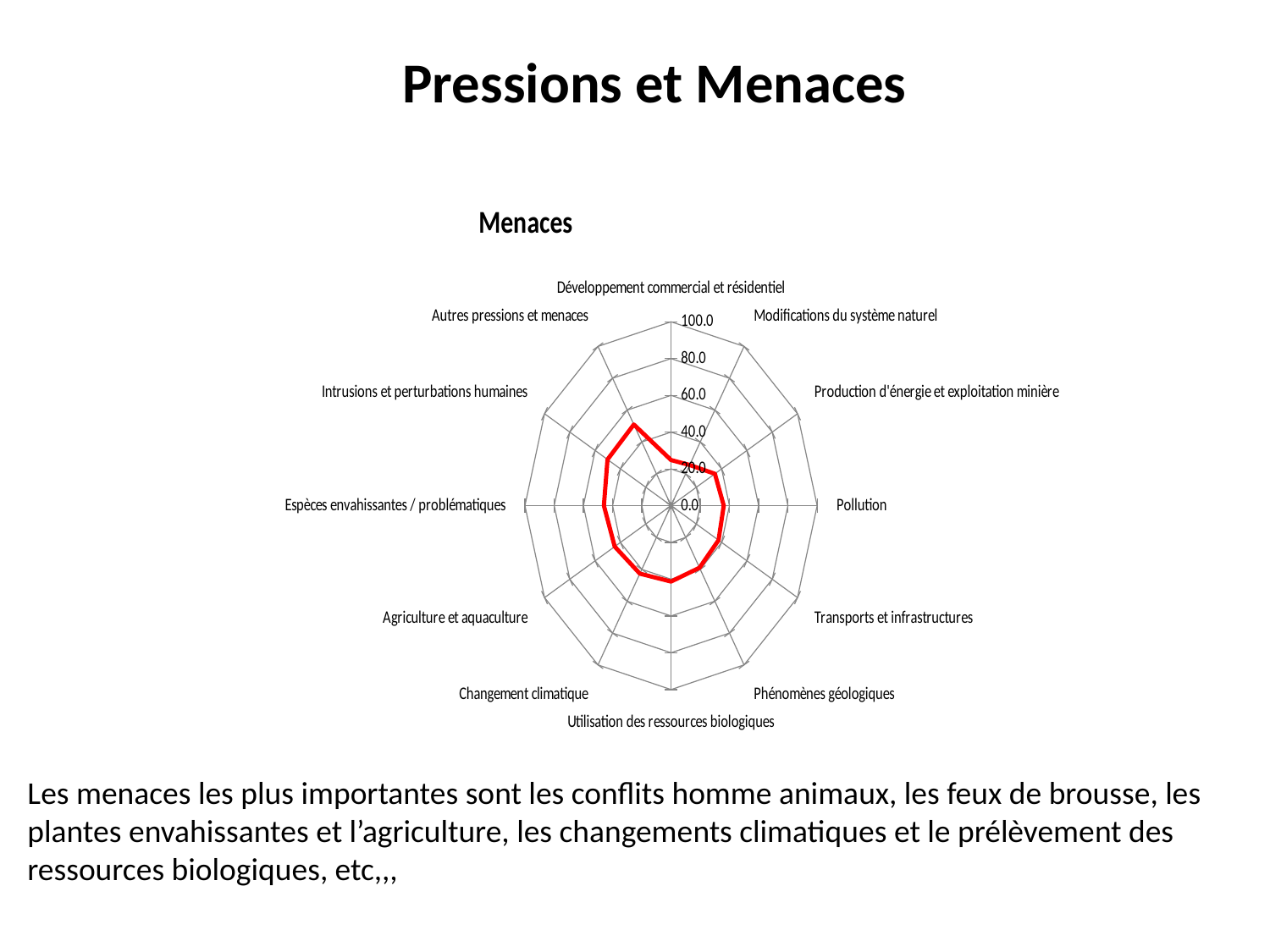

# Pressions et Menaces

### Chart: Menaces

| Category |  |
|---|---|
| Développement commercial et résidentiel | 24.814285714285724 |
| Modifications du système naturel | 25.528571428571432 |
| Production d'énergie et exploitation minière | 34.66428571428572 |
| Pollution | 36.092857142857156 |
| Transports et infrastructures | 37.55714285714285 |
| Phénomènes géologiques | 38.98571428571427 |
| Utilisation des ressources biologiques | 41.27857142857144 |
| Changement climatique | 42.707142857142856 |
| Agriculture et aquaculture | 44.514285714285705 |
| Espèces envahissantes / problématiques | 45.94285714285714 |
| Intrusions et perturbations humaines | 50.228571428571435 |
| Autres pressions et menaces | 50.942857142857136 |
Les menaces les plus importantes sont les conflits homme animaux, les feux de brousse, les plantes envahissantes et l’agriculture, les changements climatiques et le prélèvement des ressources biologiques, etc,,,